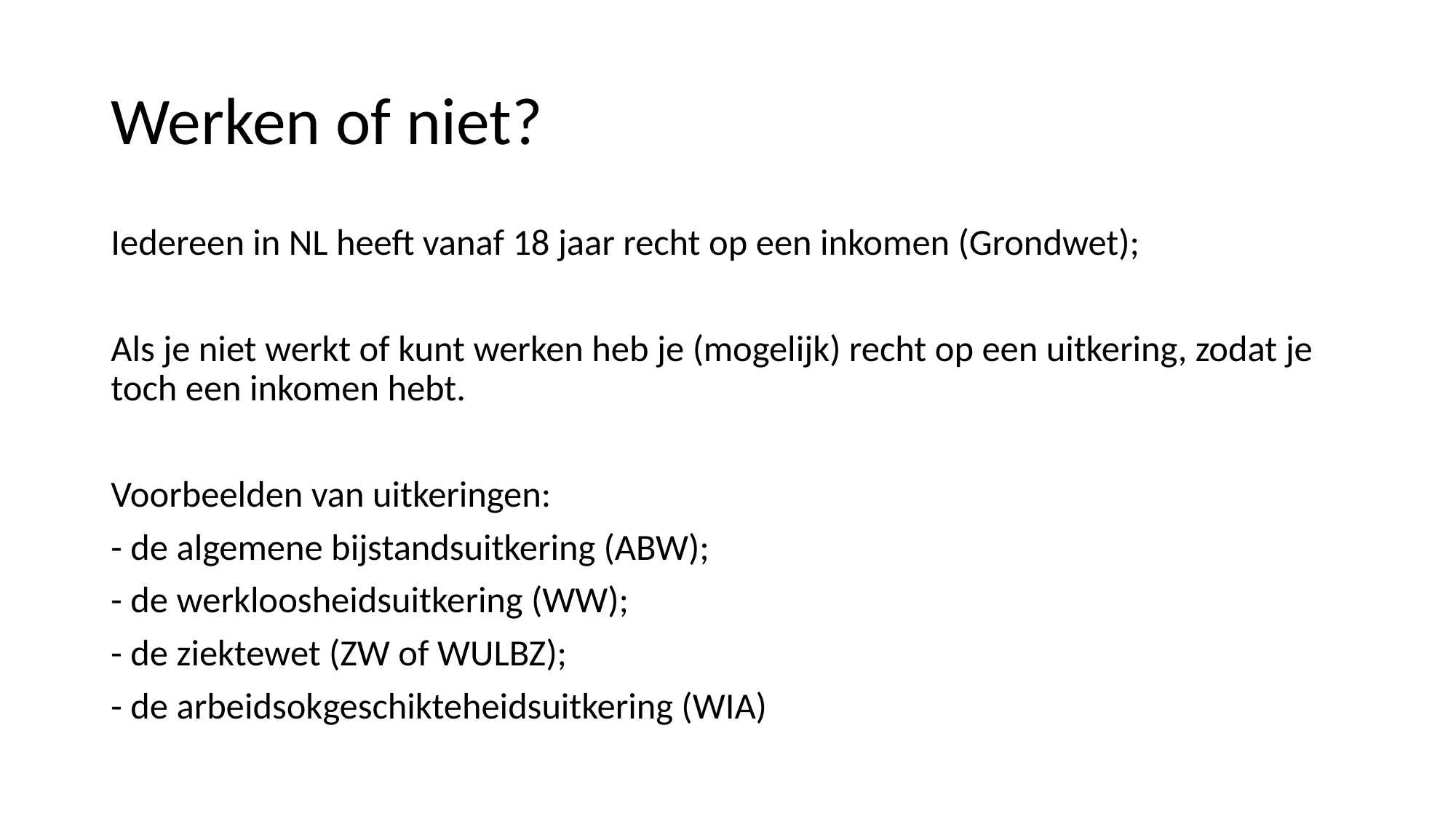

# Werken of niet?
Iedereen in NL heeft vanaf 18 jaar recht op een inkomen (Grondwet);

Als je niet werkt of kunt werken heb je (mogelijk) recht op een uitkering, zodat je toch een inkomen hebt.

Voorbeelden van uitkeringen:
- de algemene bijstandsuitkering (ABW);
- de werkloosheidsuitkering (WW);
- de ziektewet (ZW of WULBZ);
- de arbeidsokgeschikteheidsuitkering (WIA)